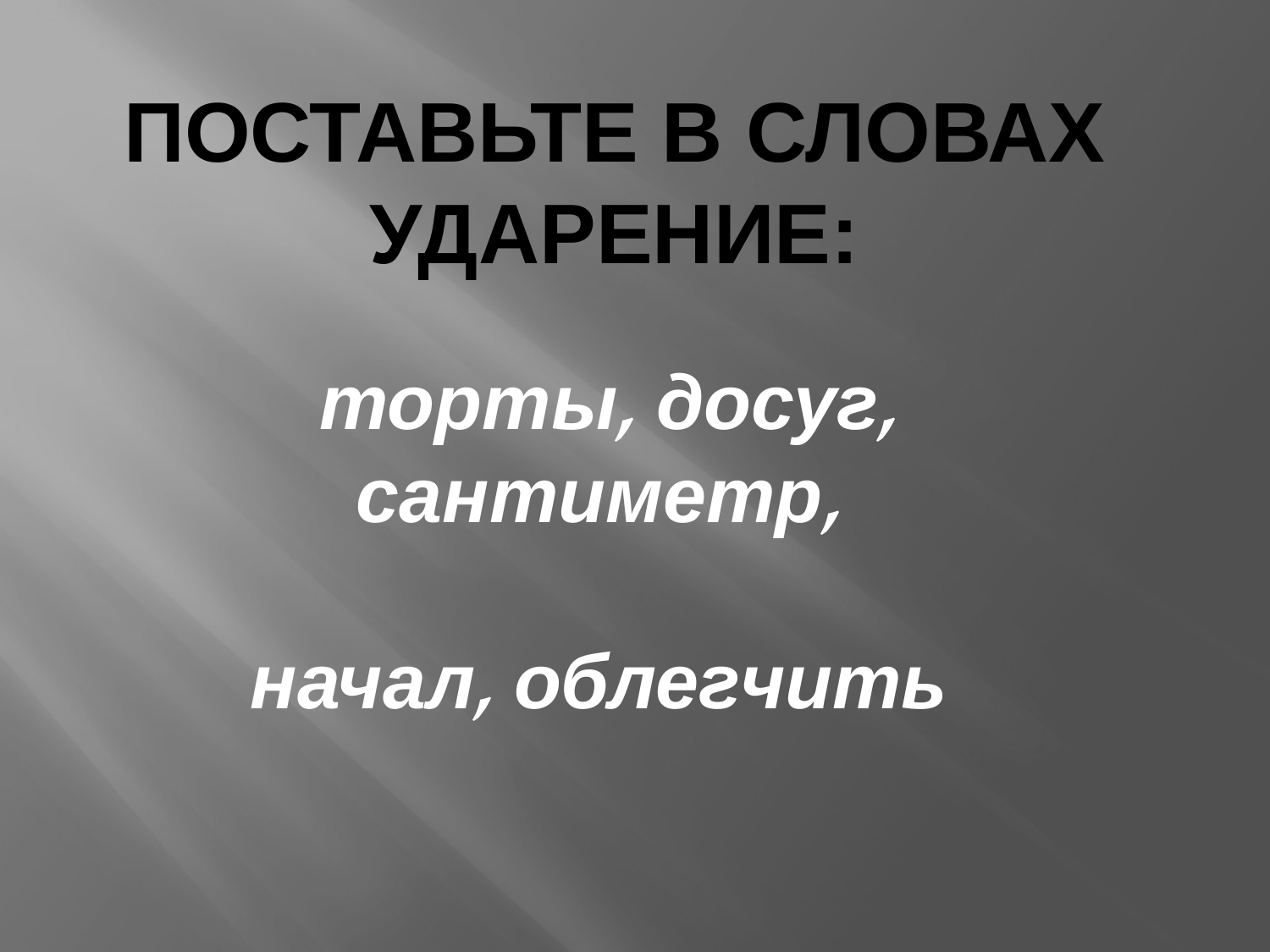

# Поставьте в словах ударение:
 торты, досуг, сантиметр,
начал, облегчить